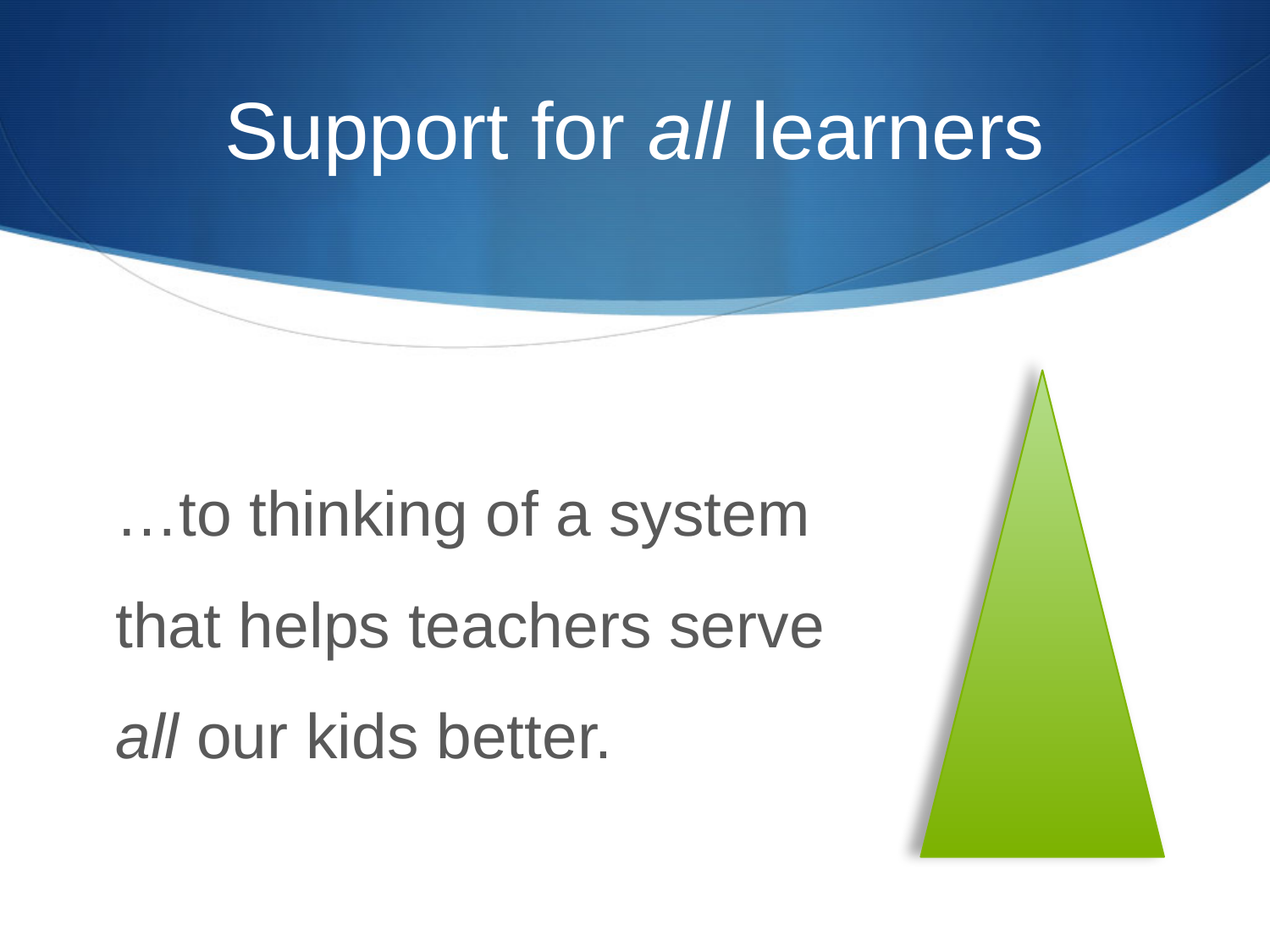

# Support for all learners

…to thinking of a system
that helps teachers serve
all our kids better.